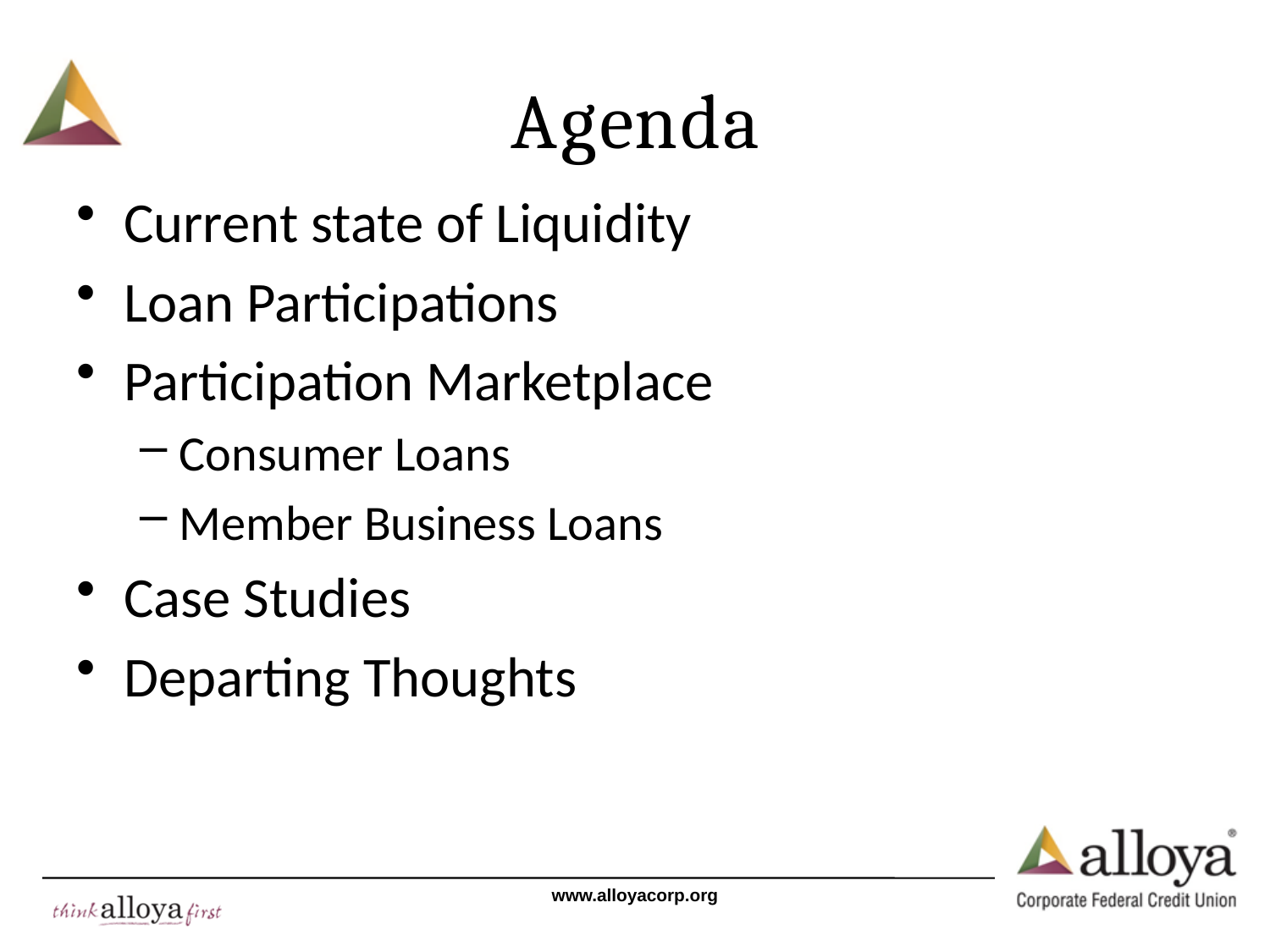

# Agenda
Current state of Liquidity
Loan Participations
Participation Marketplace
Consumer Loans
Member Business Loans
Case Studies
Departing Thoughts